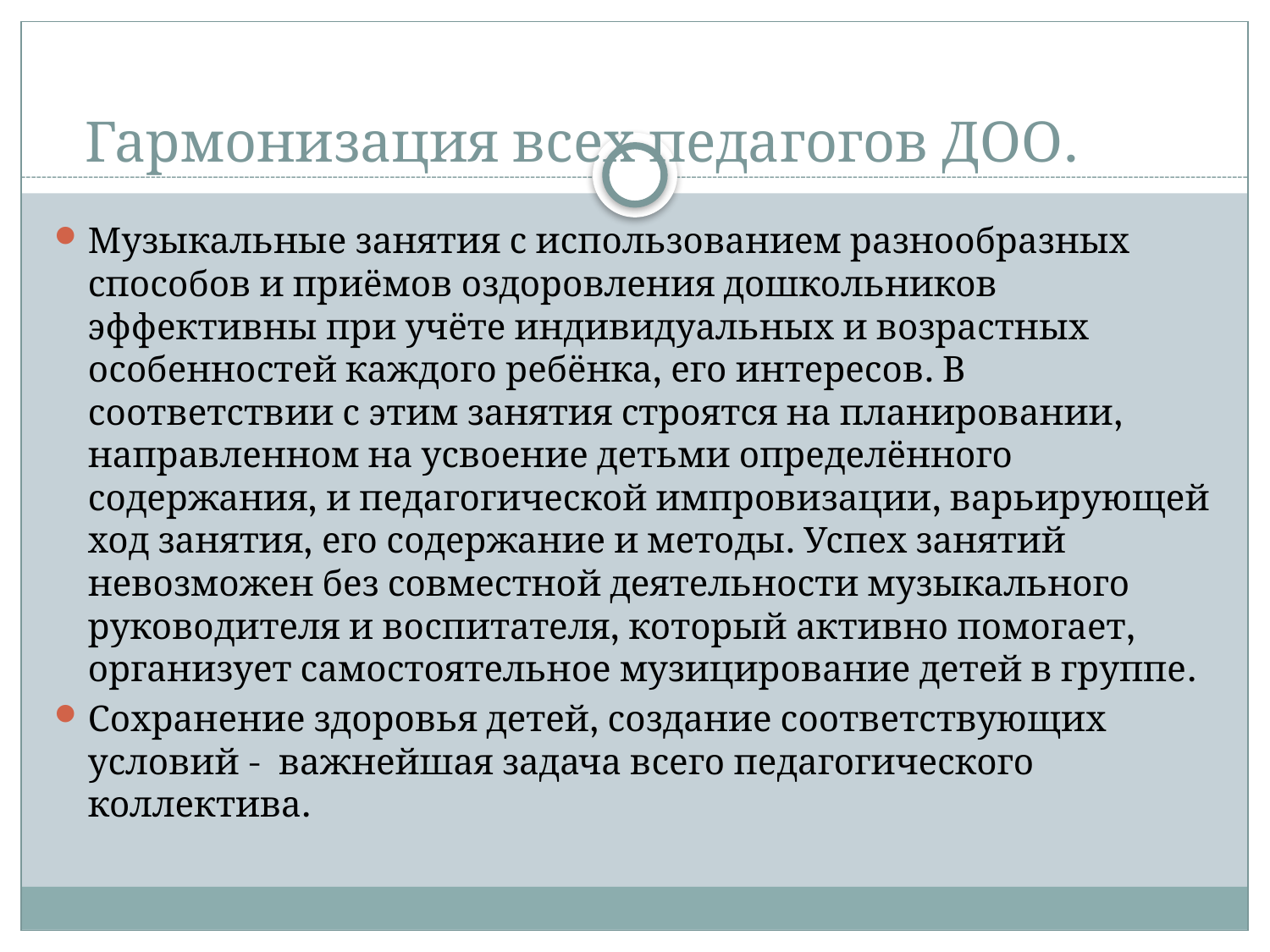

# Гармонизация всех педагогов ДОО.
Музыкальные занятия с использованием разнообразных способов и приёмов оздоровления дошкольников эффективны при учёте индивидуальных и возрастных особенностей каждого ребёнка, его интересов. В соответствии с этим занятия строятся на планировании, направленном на усвоение детьми определённого содержания, и педагогической импровизации, варьирующей ход занятия, его содержание и методы. Успех занятий невозможен без совместной деятельности музыкального руководителя и воспитателя, который активно помогает, организует самостоятельное музицирование детей в группе.
Сохранение здоровья детей, создание соответствующих условий -  важнейшая задача всего педагогического коллектива.